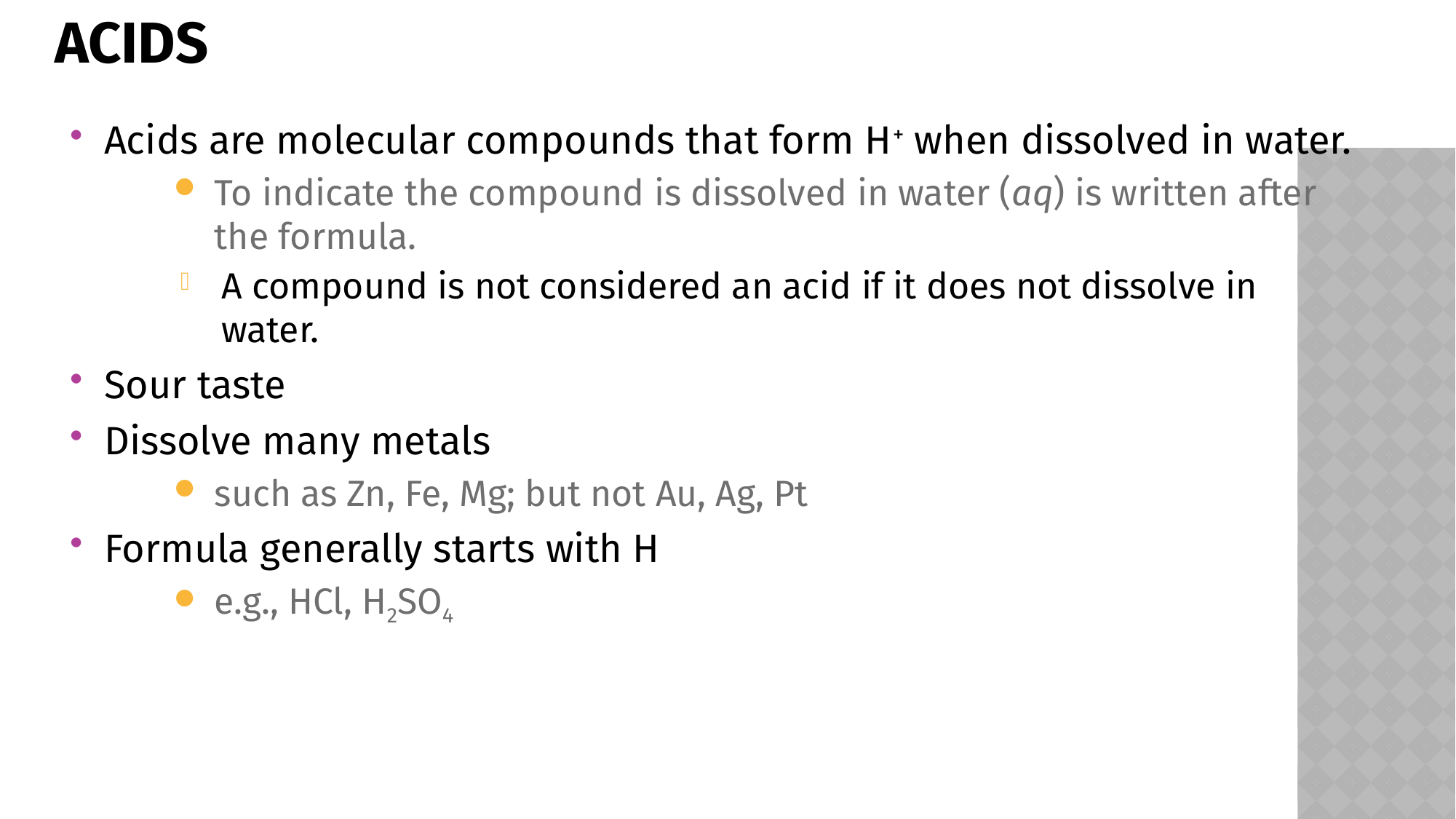

# Acids
Acids are molecular compounds that form H+ when dissolved in water.
To indicate the compound is dissolved in water (aq) is written after the formula.
A compound is not considered an acid if it does not dissolve in water.
Sour taste
Dissolve many metals
such as Zn, Fe, Mg; but not Au, Ag, Pt
Formula generally starts with H
e.g., HCl, H2SO4